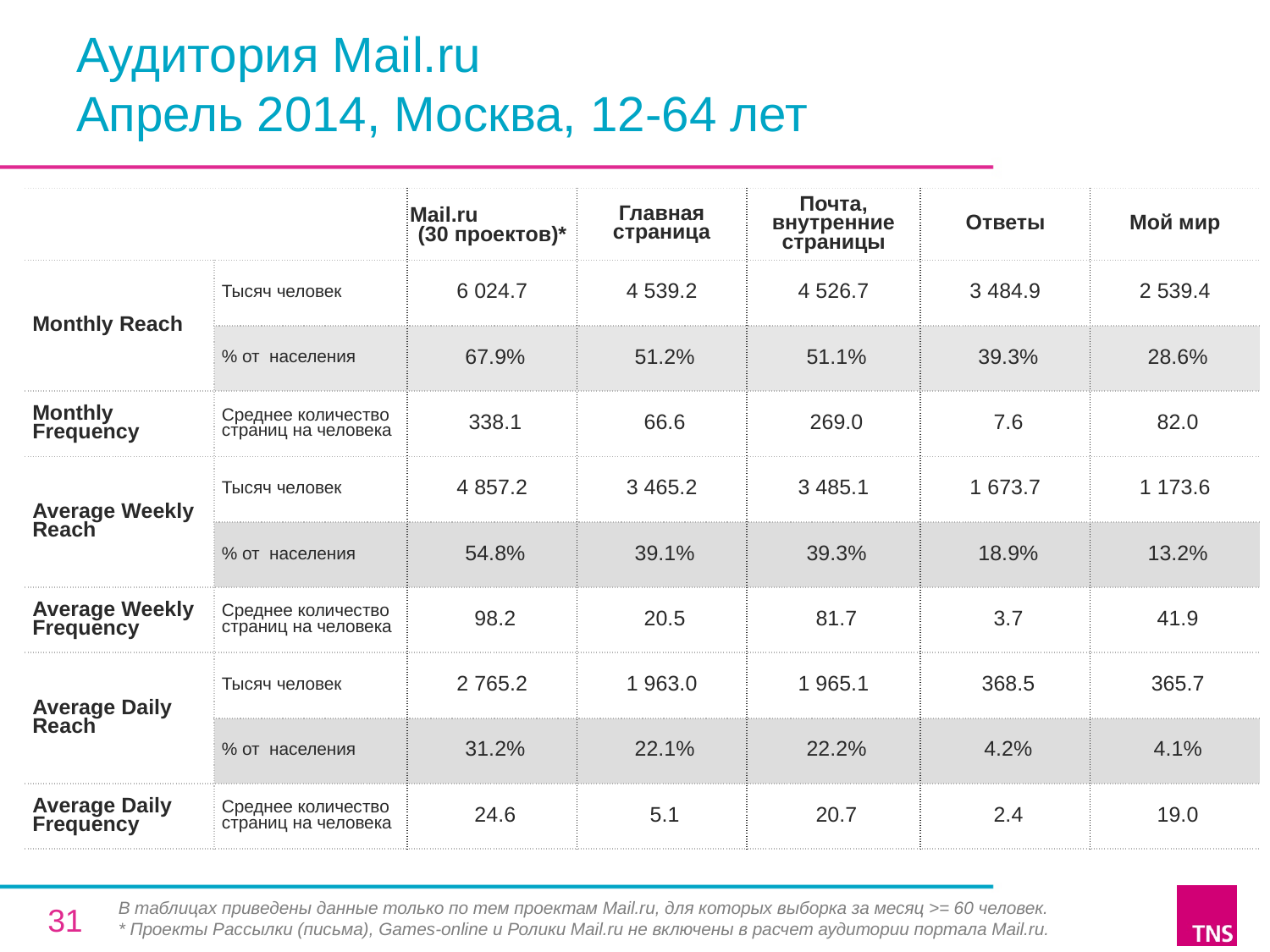

# Аудитория Mail.ru Апрель 2014, Москва, 12-64 лет
|  |  | Mail.ru (30 проектов)\* | Главная страница | Почта, внутренние страницы | Ответы | Мой мир |
| --- | --- | --- | --- | --- | --- | --- |
| Monthly Reach | Тысяч человек | 6 024.7 | 4 539.2 | 4 526.7 | 3 484.9 | 2 539.4 |
|  | % от населения | 67.9% | 51.2% | 51.1% | 39.3% | 28.6% |
| Monthly Frequency | Среднее количество страниц на человека | 338.1 | 66.6 | 269.0 | 7.6 | 82.0 |
| Average Weekly Reach | Тысяч человек | 4 857.2 | 3 465.2 | 3 485.1 | 1 673.7 | 1 173.6 |
|  | % от населения | 54.8% | 39.1% | 39.3% | 18.9% | 13.2% |
| Average Weekly Frequency | Среднее количество страниц на человека | 98.2 | 20.5 | 81.7 | 3.7 | 41.9 |
| Average Daily Reach | Тысяч человек | 2 765.2 | 1 963.0 | 1 965.1 | 368.5 | 365.7 |
|  | % от населения | 31.2% | 22.1% | 22.2% | 4.2% | 4.1% |
| Average Daily Frequency | Среднее количество страниц на человека | 24.6 | 5.1 | 20.7 | 2.4 | 19.0 |
В таблицах приведены данные только по тем проектам Mail.ru, для которых выборка за месяц >= 60 человек.
* Проекты Рассылки (письма), Games-online и Ролики Mail.ru не включены в расчет аудитории портала Mail.ru.
31